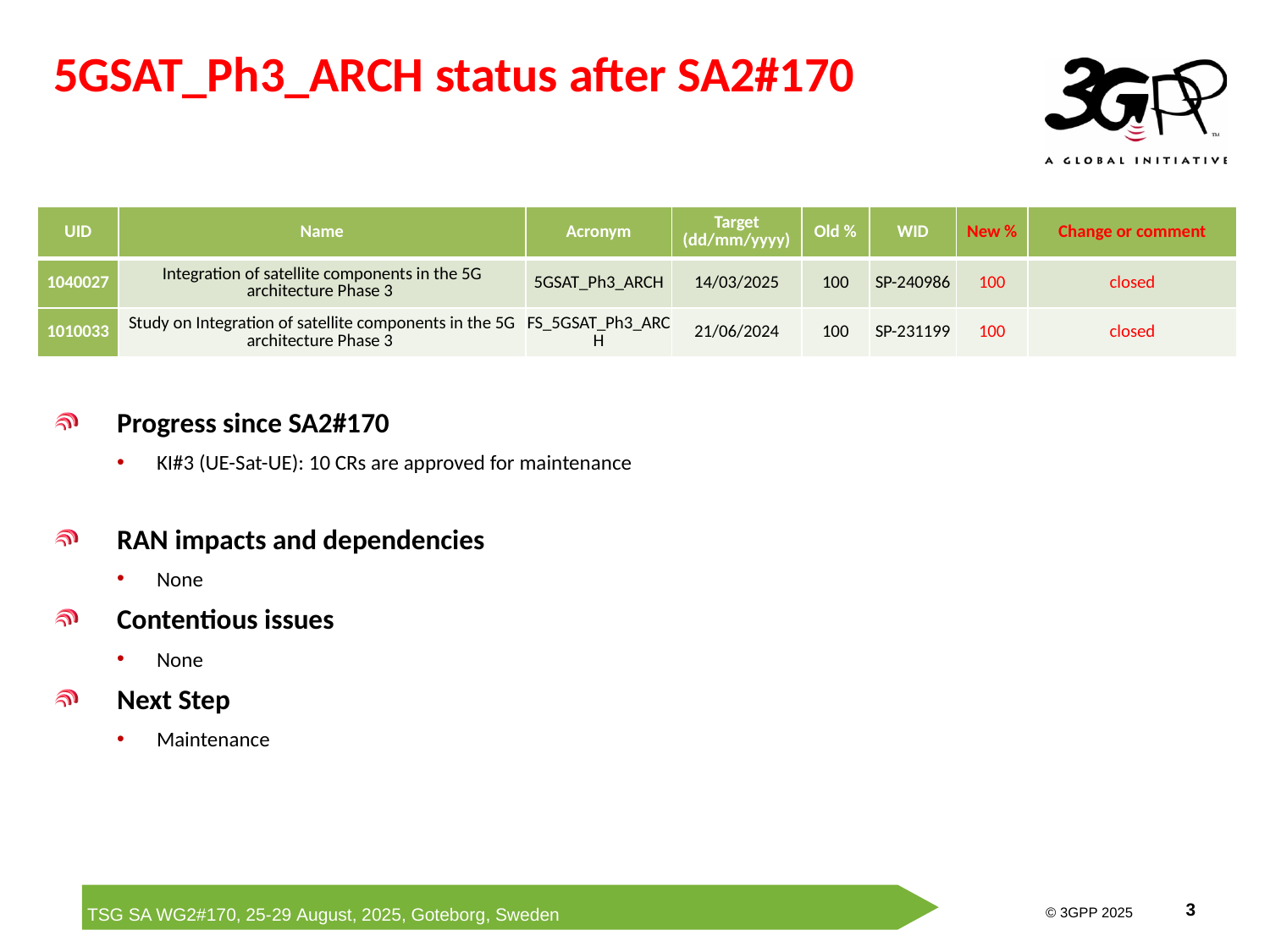

5GSAT_Ph3_ARCH status after SA2#170
| UID | Name | Acronym | Target (dd/mm/yyyy) | Old % | WID | New % | Change or comment |
| --- | --- | --- | --- | --- | --- | --- | --- |
| 1040027 | Integration of satellite components in the 5G architecture Phase 3 | 5GSAT\_Ph3\_ARCH | 14/03/2025 | 100 | SP-240986 | 100 | closed |
| 1010033 | Study on Integration of satellite components in the 5G architecture Phase 3 | FS\_5GSAT\_Ph3\_ARCH | 21/06/2024 | 100 | SP-231199 | 100 | closed |
Progress since SA2#170
KI#3 (UE-Sat-UE): 10 CRs are approved for maintenance

RAN impacts and dependencies
None
Contentious issues
None
Next Step
Maintenance